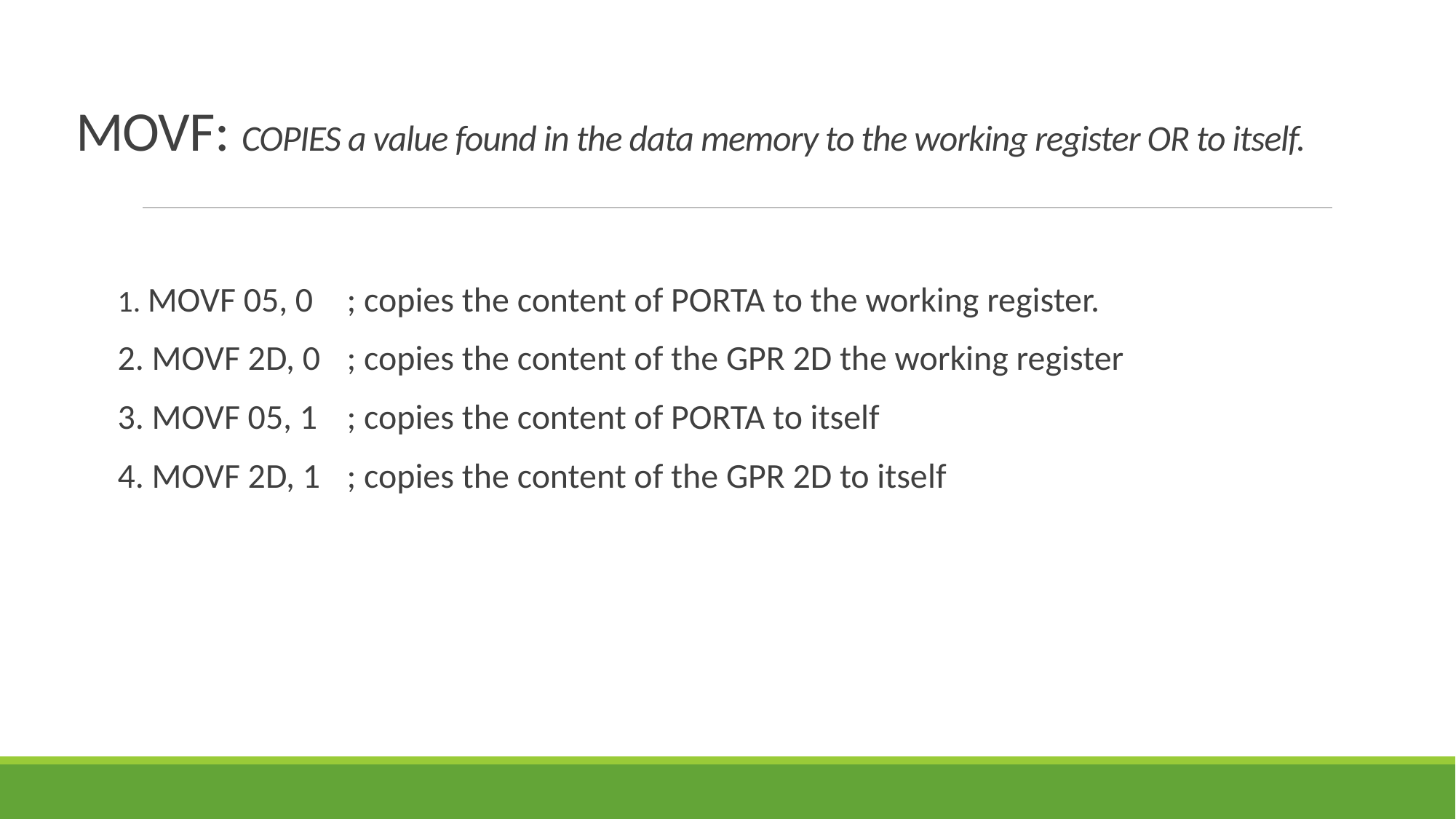

# MOVF: COPIES a value found in the data memory to the working register OR to itself.

1. MOVF 05, 0	; copies the content of PORTA to the working register.
2. MOVF 2D, 0	; copies the content of the GPR 2D the working register
3. MOVF 05, 1	; copies the content of PORTA to itself
4. MOVF 2D, 1	; copies the content of the GPR 2D to itself